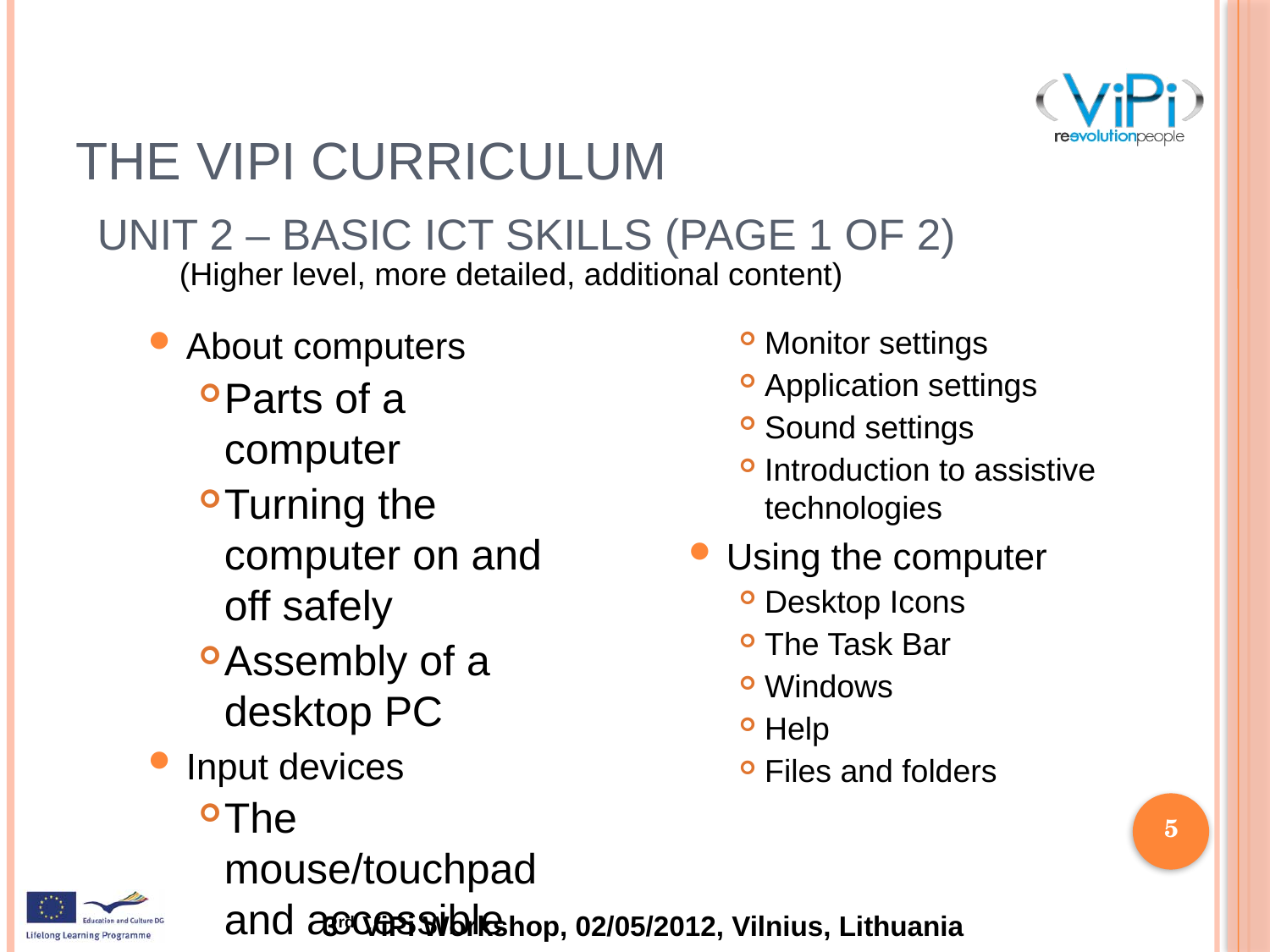

# The ViPi Curriculum
Unit 2 – Basic ICT Skills (page 1 of 2)
(Higher level, more detailed, additional content)
About computers
Parts of a computer
Turning the computer on and off safely
Assembly of a desktop PC
Input devices
The mouse/touchpad and accessible alternatives
The keyboard
The Touchscreen
Output Devices
Display settings

Monitor settings
Application settings
Sound settings
Introduction to assistive technologies
Using the computer
Desktop Icons
The Task Bar
Windows
Help
Files and folders

5